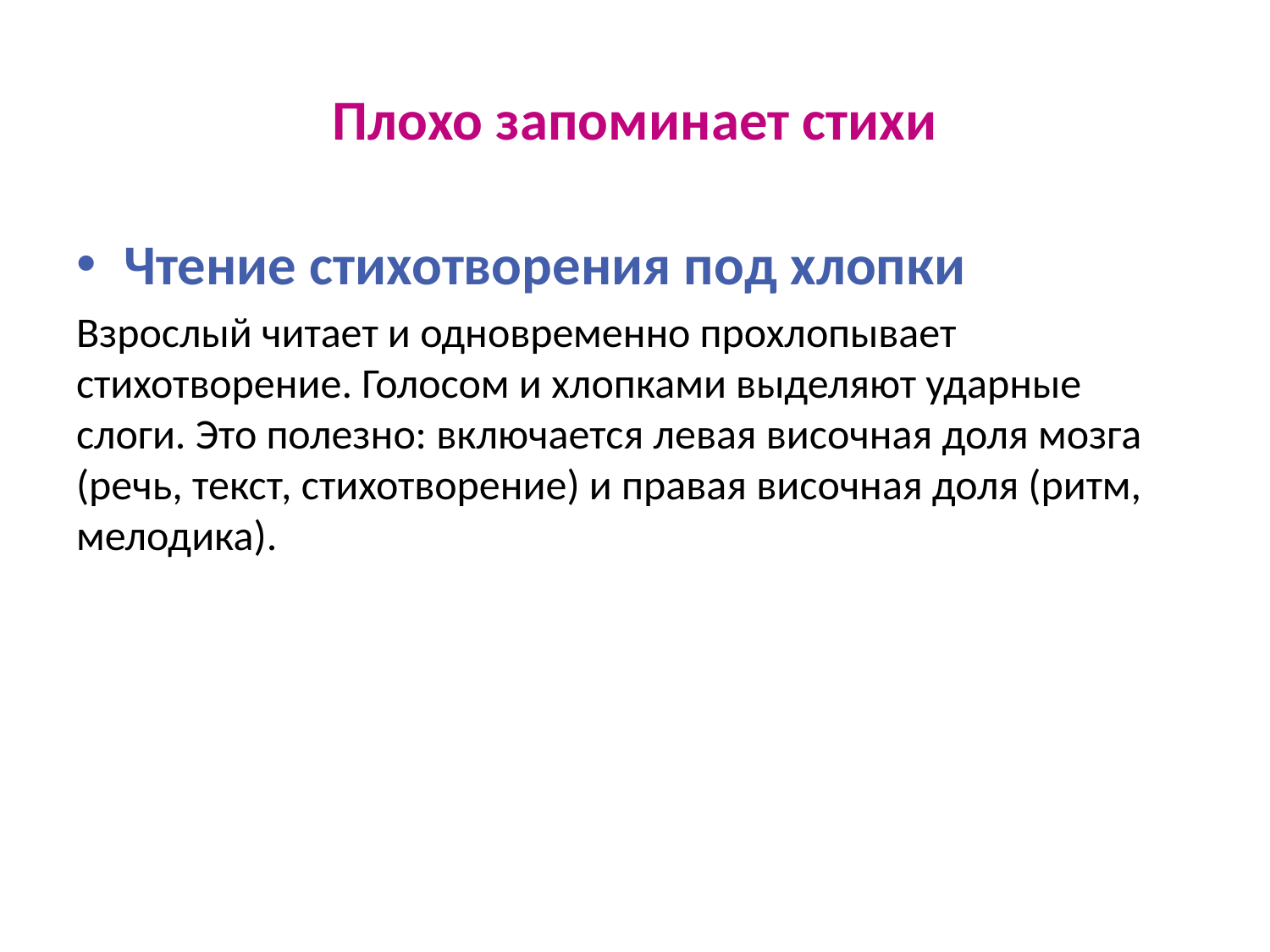

# Плохо запоминает стихи
Чтение стихотворения под хлопки
Взрослый читает и одновременно прохлопывает стихотворение. Голосом и хлопками выделяют ударные слоги. Это полезно: включается левая височная доля мозга (речь, текст, стихотворение) и правая височная доля (ритм, мелодика).